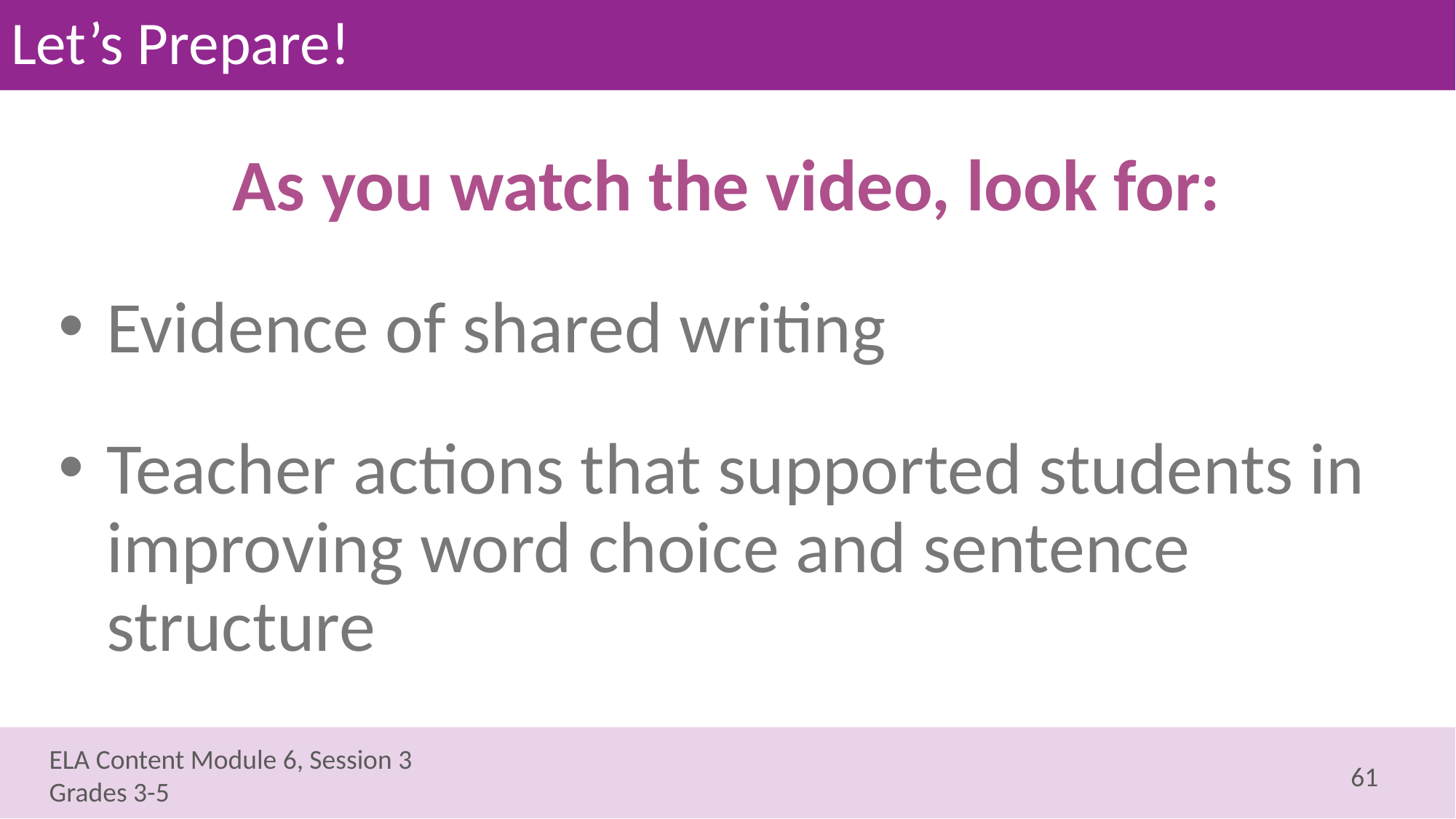

# Let’s Prepare!
As you watch the video, look for:

Evidence of shared writing

Teacher actions that supported students in improving word choice and sentence structure
61